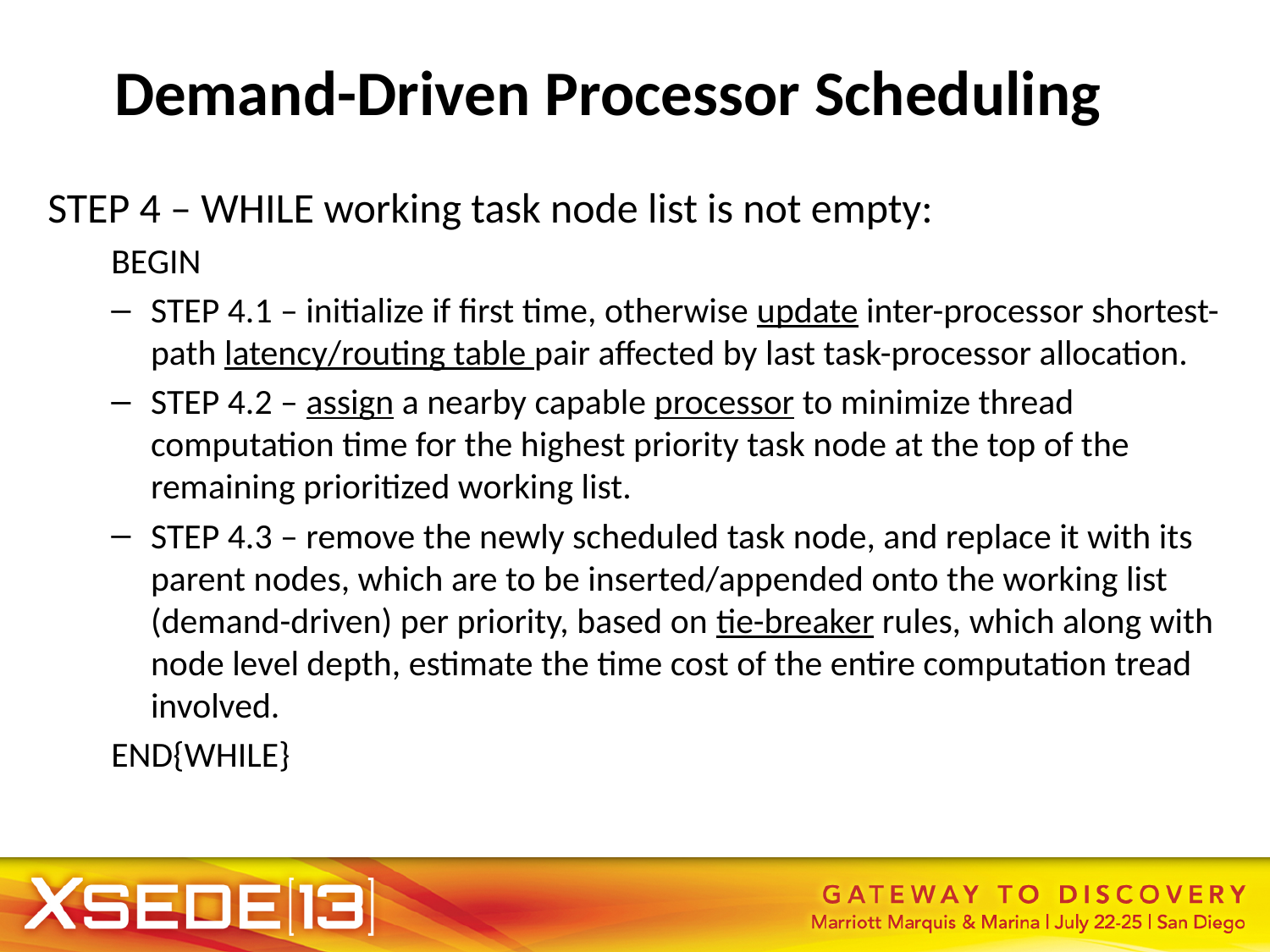

Demand-Driven Processor Scheduling
STEP 4 – WHILE working task node list is not empty:
BEGIN
STEP 4.1 – initialize if first time, otherwise update inter-processor shortest-path latency/routing table pair affected by last task-processor allocation.
STEP 4.2 – assign a nearby capable processor to minimize thread computation time for the highest priority task node at the top of the remaining prioritized working list.
STEP 4.3 – remove the newly scheduled task node, and replace it with its parent nodes, which are to be inserted/appended onto the working list (demand-driven) per priority, based on tie-breaker rules, which along with node level depth, estimate the time cost of the entire computation tread involved.
END{WHILE}